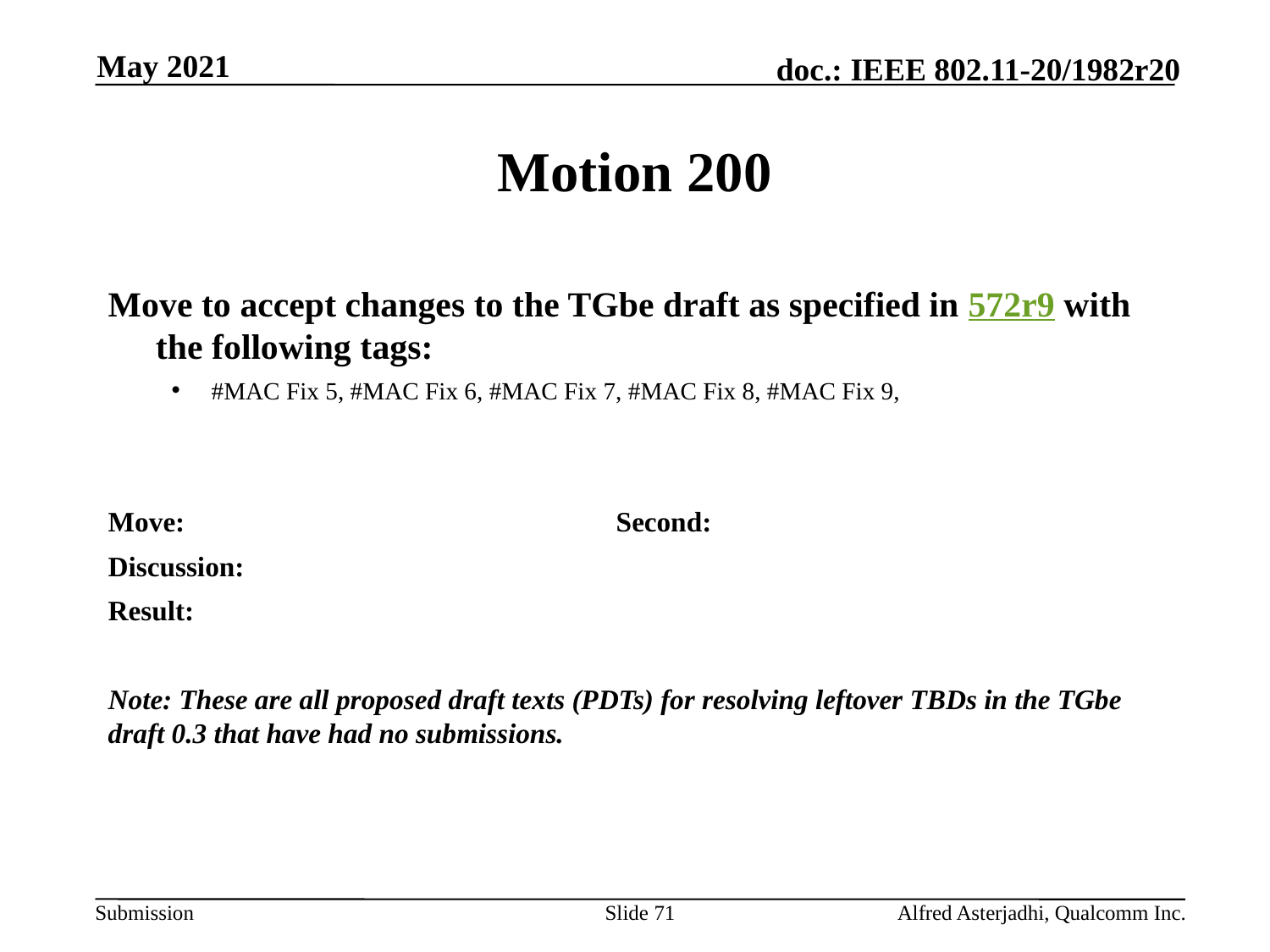

May 2021
# Motion 200
Move to accept changes to the TGbe draft as specified in 572r9 with the following tags:
#MAC Fix 5, #MAC Fix 6, #MAC Fix 7, #MAC Fix 8, #MAC Fix 9,

Move: 				Second:
Discussion:
Result:

Note: These are all proposed draft texts (PDTs) for resolving leftover TBDs in the TGbe draft 0.3 that have had no submissions.

Slide 71
Alfred Asterjadhi, Qualcomm Inc.